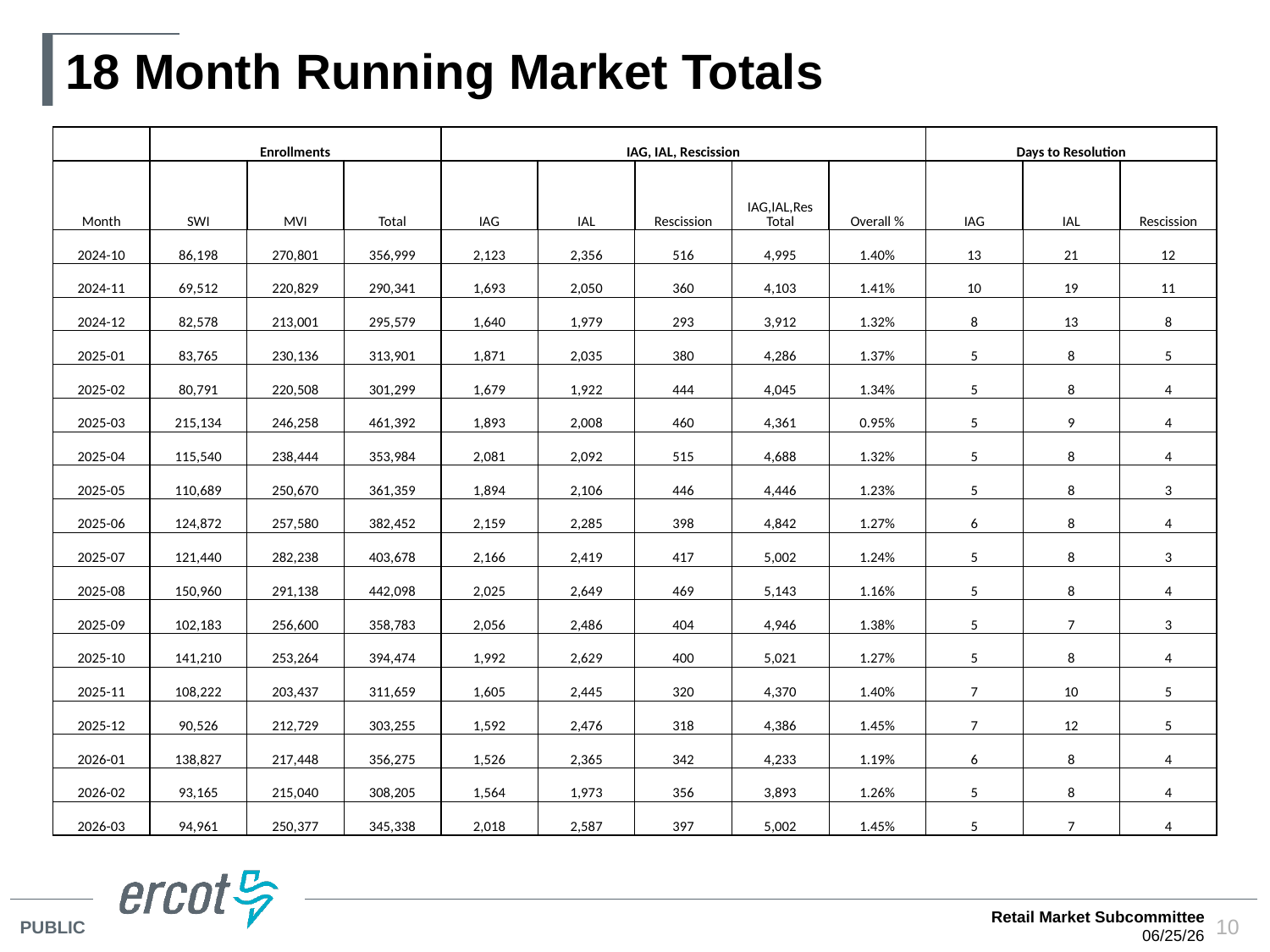

# 18 Month Running Market Totals
|  | Enrollments |  |  | IAG, IAL, Rescission |  |  |  |  | Days to Resolution |  |  |
| --- | --- | --- | --- | --- | --- | --- | --- | --- | --- | --- | --- |
| Month | SWI | MVI | Total | IAG | IAL | Rescission | IAG,IAL,Res Total | Overall % | IAG | IAL | Rescission |
| 2024-10 | 86,198 | 270,801 | 356,999 | 2,123 | 2,356 | 516 | 4,995 | 1.40% | 13 | 21 | 12 |
| 2024-11 | 69,512 | 220,829 | 290,341 | 1,693 | 2,050 | 360 | 4,103 | 1.41% | 10 | 19 | 11 |
| 2024-12 | 82,578 | 213,001 | 295,579 | 1,640 | 1,979 | 293 | 3,912 | 1.32% | 8 | 13 | 8 |
| 2025-01 | 83,765 | 230,136 | 313,901 | 1,871 | 2,035 | 380 | 4,286 | 1.37% | 5 | 8 | 5 |
| 2025-02 | 80,791 | 220,508 | 301,299 | 1,679 | 1,922 | 444 | 4,045 | 1.34% | 5 | 8 | 4 |
| 2025-03 | 215,134 | 246,258 | 461,392 | 1,893 | 2,008 | 460 | 4,361 | 0.95% | 5 | 9 | 4 |
| 2025-04 | 115,540 | 238,444 | 353,984 | 2,081 | 2,092 | 515 | 4,688 | 1.32% | 5 | 8 | 4 |
| 2025-05 | 110,689 | 250,670 | 361,359 | 1,894 | 2,106 | 446 | 4,446 | 1.23% | 5 | 8 | 3 |
| 2025-06 | 124,872 | 257,580 | 382,452 | 2,159 | 2,285 | 398 | 4,842 | 1.27% | 6 | 8 | 4 |
| 2025-07 | 121,440 | 282,238 | 403,678 | 2,166 | 2,419 | 417 | 5,002 | 1.24% | 5 | 8 | 3 |
| 2025-08 | 150,960 | 291,138 | 442,098 | 2,025 | 2,649 | 469 | 5,143 | 1.16% | 5 | 8 | 4 |
| 2025-09 | 102,183 | 256,600 | 358,783 | 2,056 | 2,486 | 404 | 4,946 | 1.38% | 5 | 7 | 3 |
| 2025-10 | 141,210 | 253,264 | 394,474 | 1,992 | 2,629 | 400 | 5,021 | 1.27% | 5 | 8 | 4 |
| 2025-11 | 108,222 | 203,437 | 311,659 | 1,605 | 2,445 | 320 | 4,370 | 1.40% | 7 | 10 | 5 |
| 2025-12 | 90,526 | 212,729 | 303,255 | 1,592 | 2,476 | 318 | 4,386 | 1.45% | 7 | 12 | 5 |
| 2026-01 | 138,827 | 217,448 | 356,275 | 1,526 | 2,365 | 342 | 4,233 | 1.19% | 6 | 8 | 4 |
| 2026-02 | 93,165 | 215,040 | 308,205 | 1,564 | 1,973 | 356 | 3,893 | 1.26% | 5 | 8 | 4 |
| 2026-03 | 94,961 | 250,377 | 345,338 | 2,018 | 2,587 | 397 | 5,002 | 1.45% | 5 | 7 | 4 |
Retail Market Subcommittee
06/25/26
10